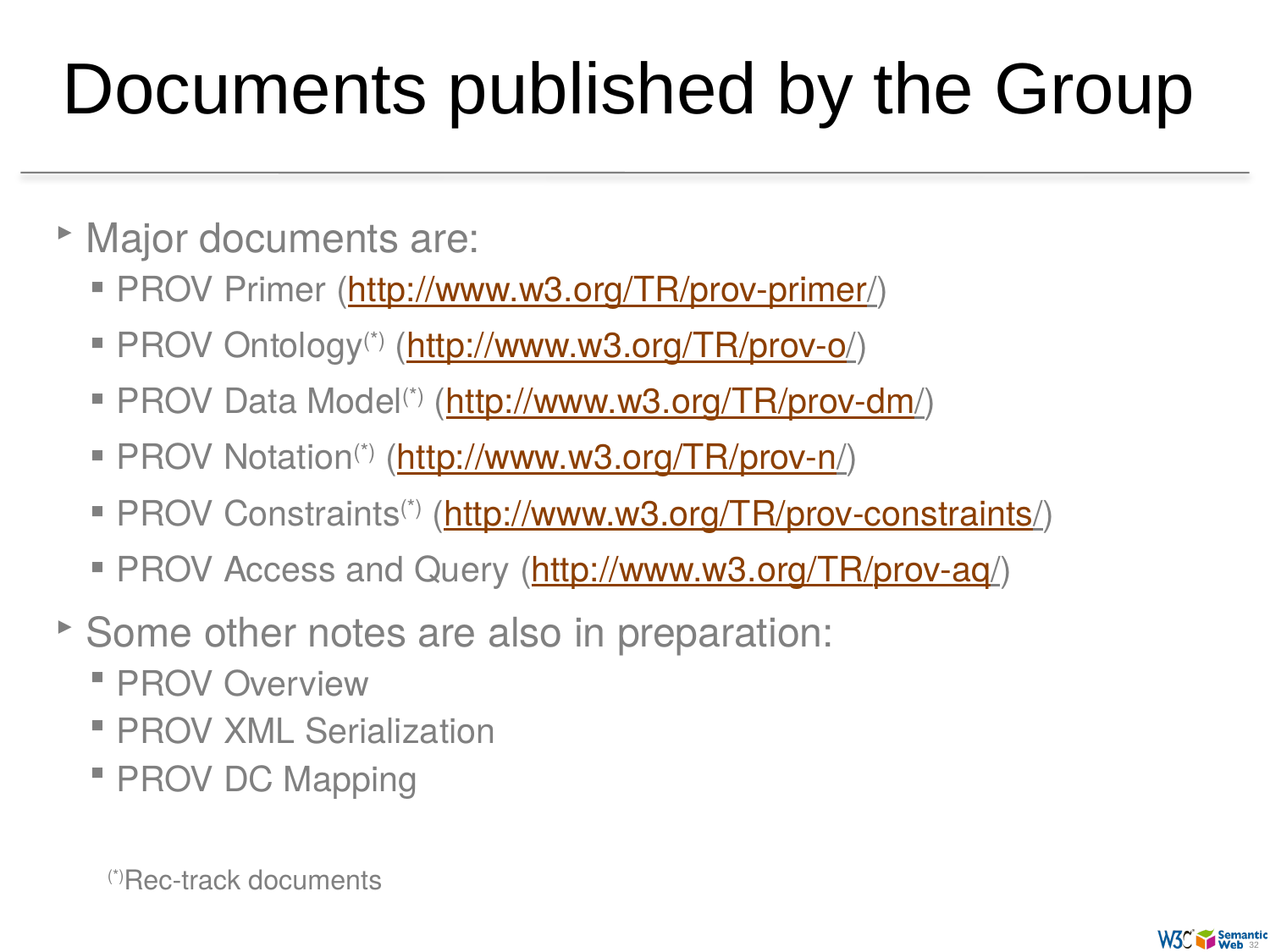

# Documents published by the Group
Major documents are:
PROV Primer (http://www.w3.org/TR/prov-primer/)
PROV Ontology(*) (http://www.w3.org/TR/prov-o/)
PROV Data Model(*) (http://www.w3.org/TR/prov-dm/)
PROV Notation(*) (http://www.w3.org/TR/prov-n/)
PROV Constraints(*) (http://www.w3.org/TR/prov-constraints/)
PROV Access and Query (http://www.w3.org/TR/prov-aq/)
Some other notes are also in preparation:
PROV Overview
PROV XML Serialization
PROV DC Mapping
(*)Rec-track documents